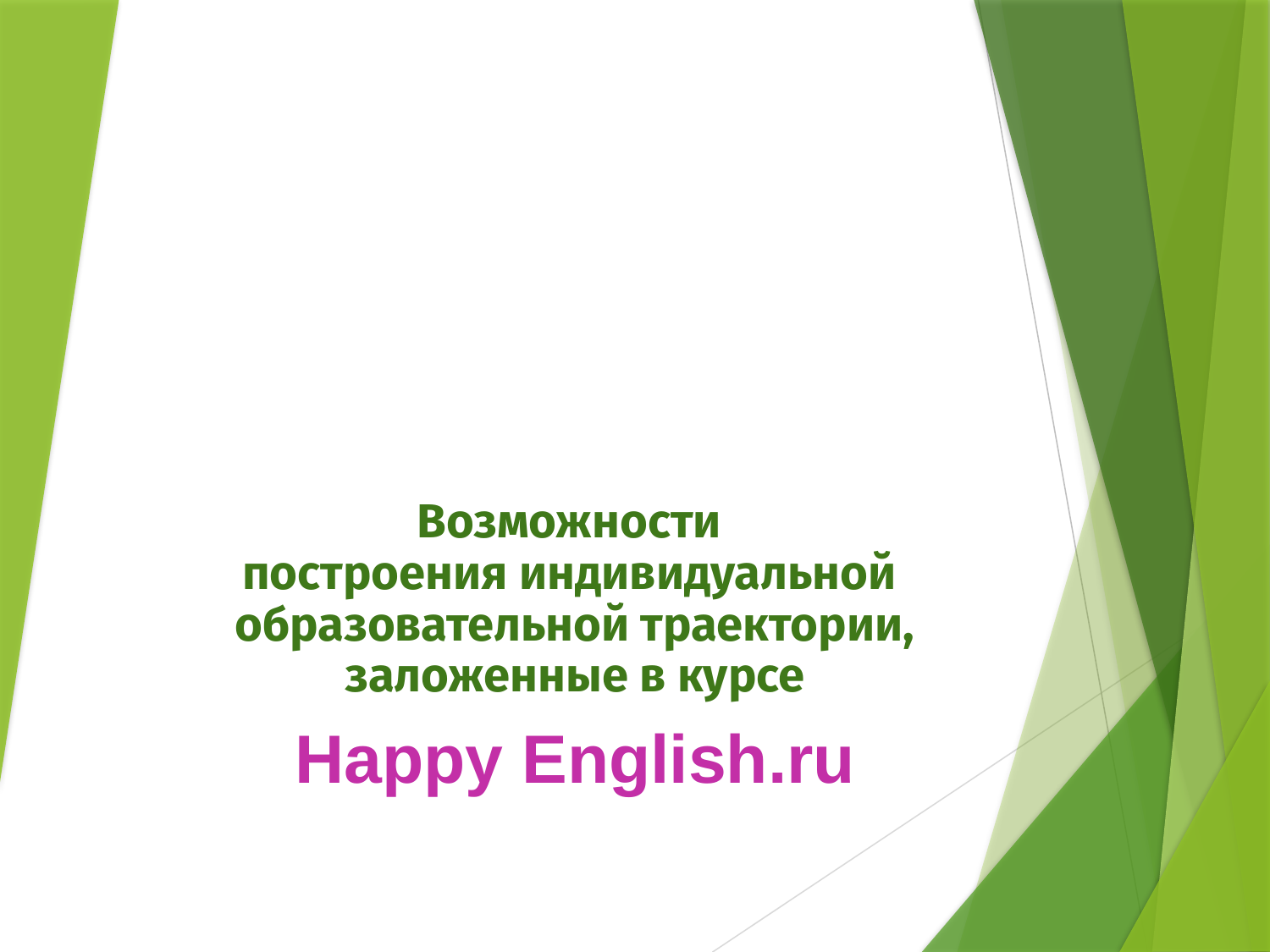

# Возможности построения индивидуальной  образовательной траектории, заложенные в курсе Happy English.ru